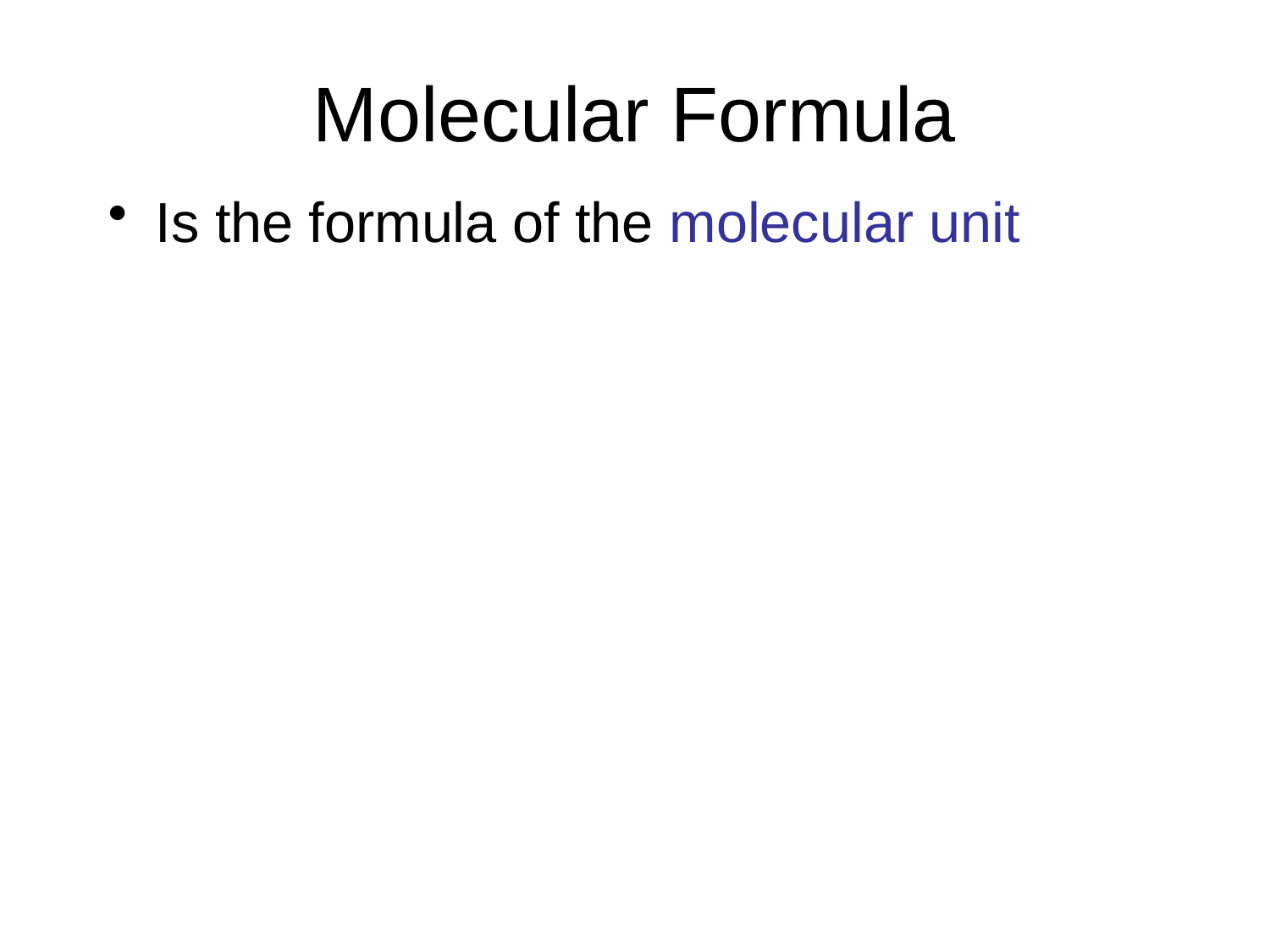

Molecular Formula
Is the formula of the molecular unit